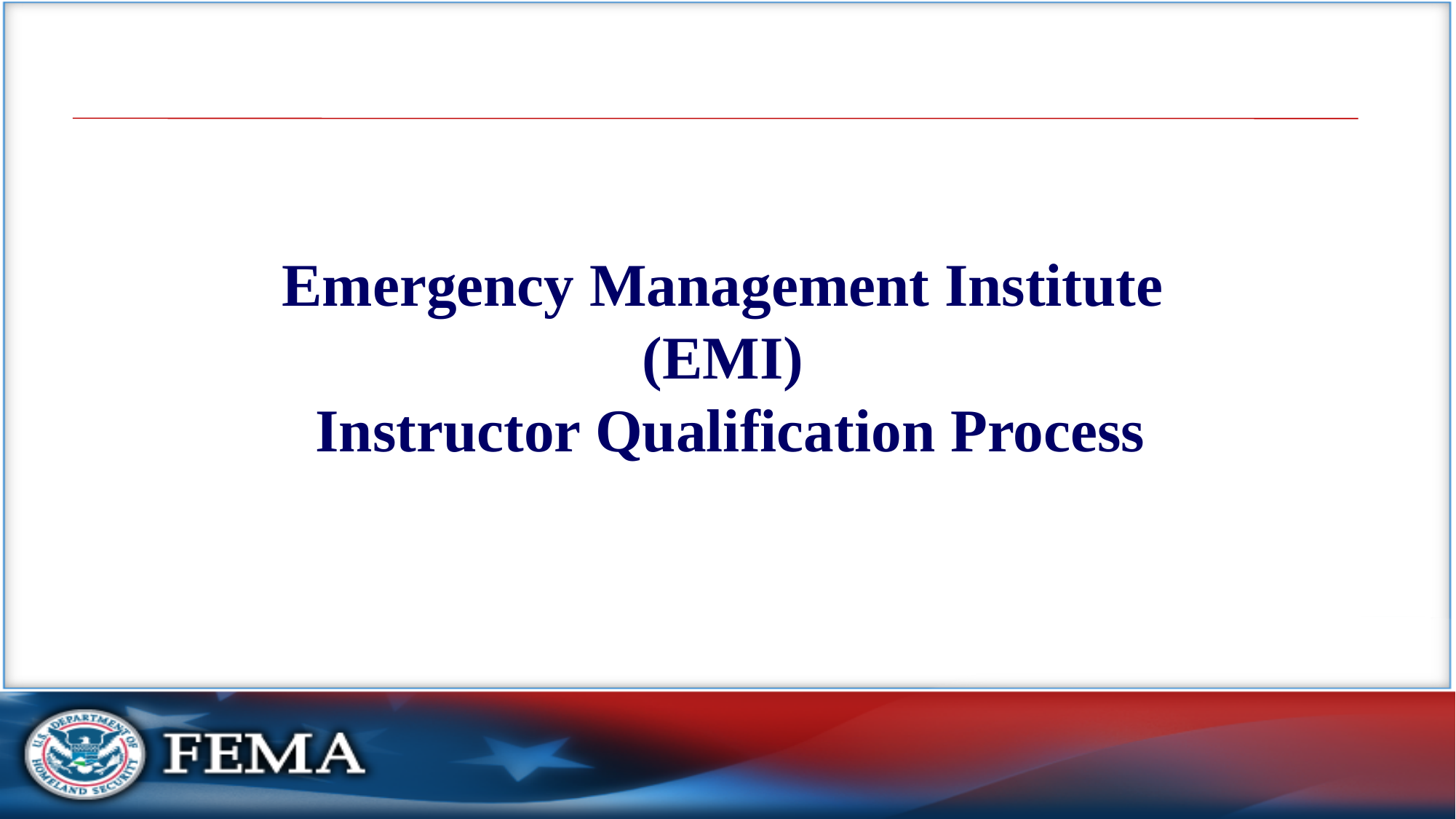

# Emergency Management Institute (EMI) Instructor Qualification Process